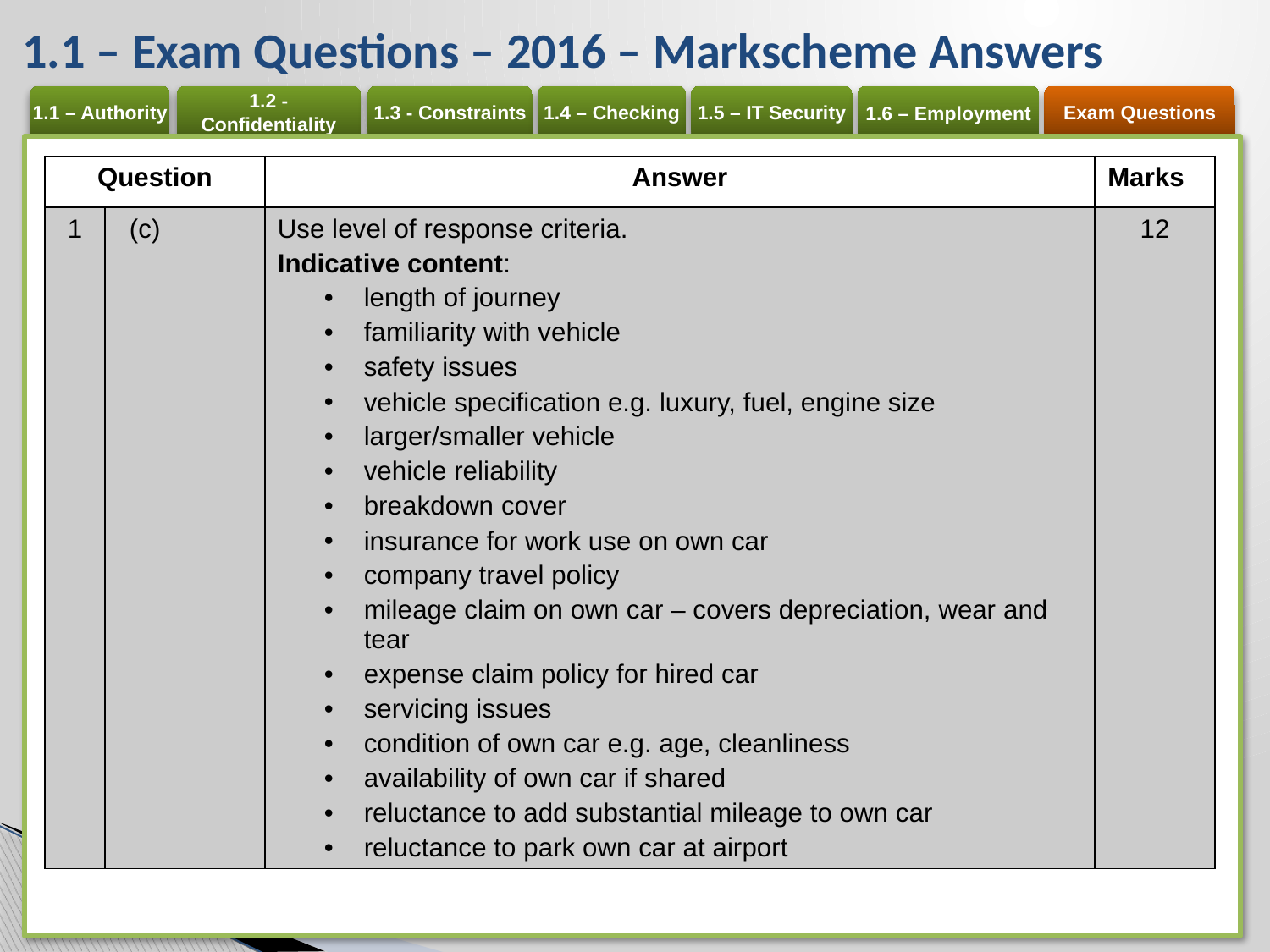

# 1.1 – Exam Questions – 2016 – Markscheme Answers
| Question |  |  | Answer | Marks |
| --- | --- | --- | --- | --- |
| 1 | (c) |  | Use level of response criteria. Indicative content: length of journey familiarity with vehicle safety issues vehicle specification e.g. luxury, fuel, engine size larger/smaller vehicle vehicle reliability breakdown cover insurance for work use on own car company travel policy mileage claim on own car – covers depreciation, wear and tear expense claim policy for hired car servicing issues condition of own car e.g. age, cleanliness availability of own car if shared reluctance to add substantial mileage to own car reluctance to park own car at airport | 12 |